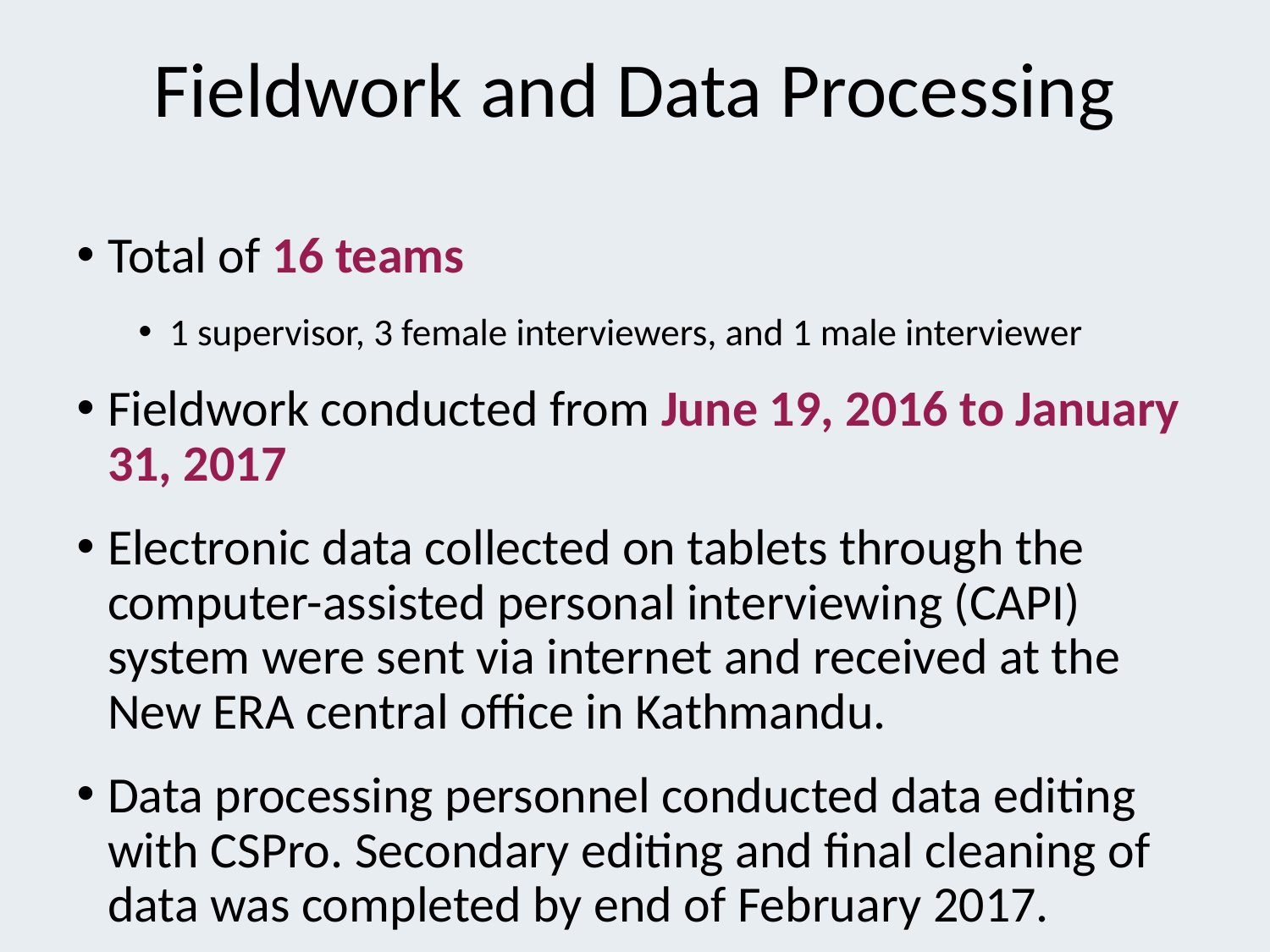

# Fieldwork and Data Processing
Total of 16 teams
1 supervisor, 3 female interviewers, and 1 male interviewer
Fieldwork conducted from June 19, 2016 to January 31, 2017
Electronic data collected on tablets through the computer-assisted personal interviewing (CAPI) system were sent via internet and received at the New ERA central office in Kathmandu.
Data processing personnel conducted data editing with CSPro. Secondary editing and final cleaning of data was completed by end of February 2017.